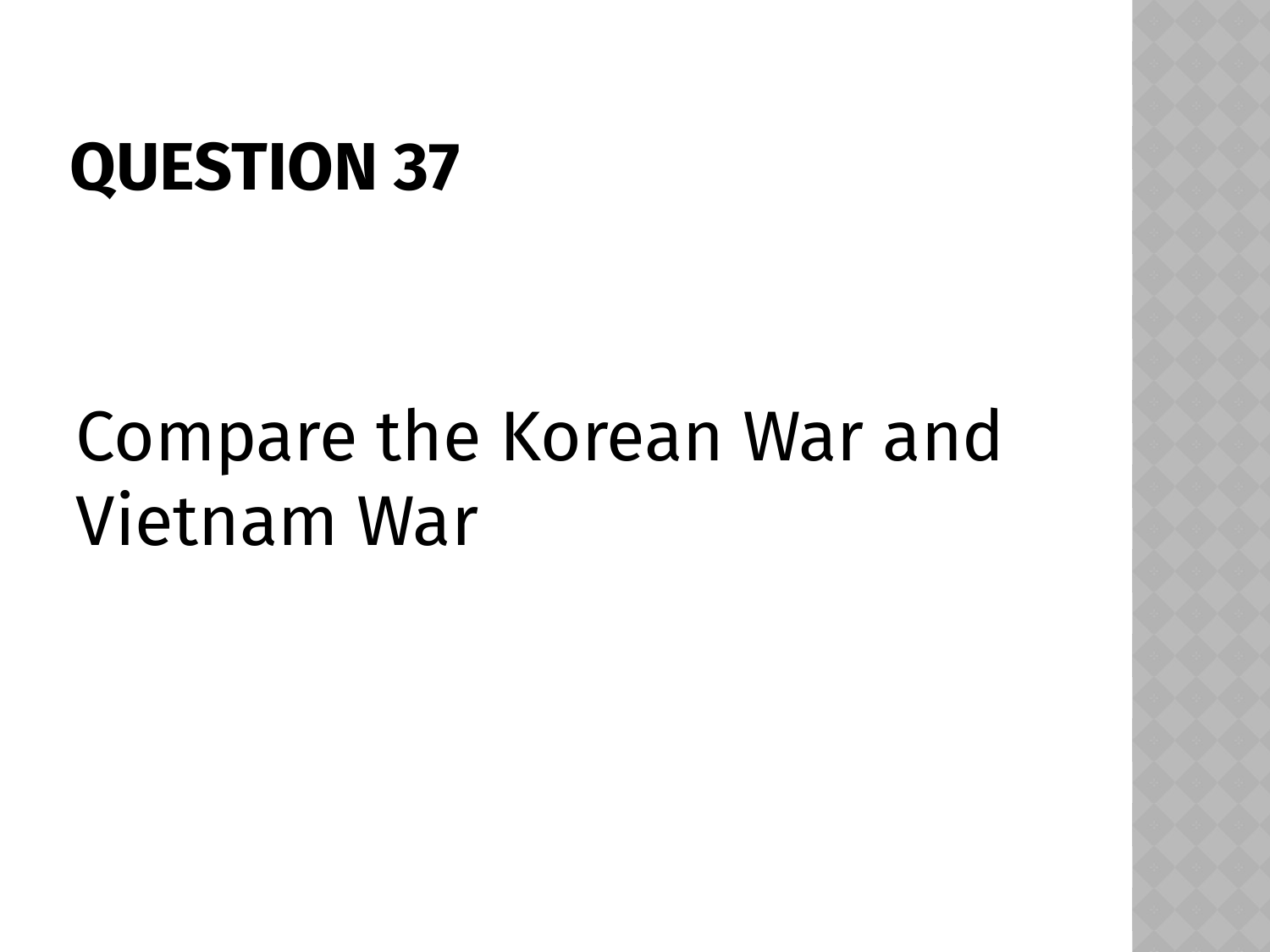

# Question 37

Compare the Korean War and Vietnam War